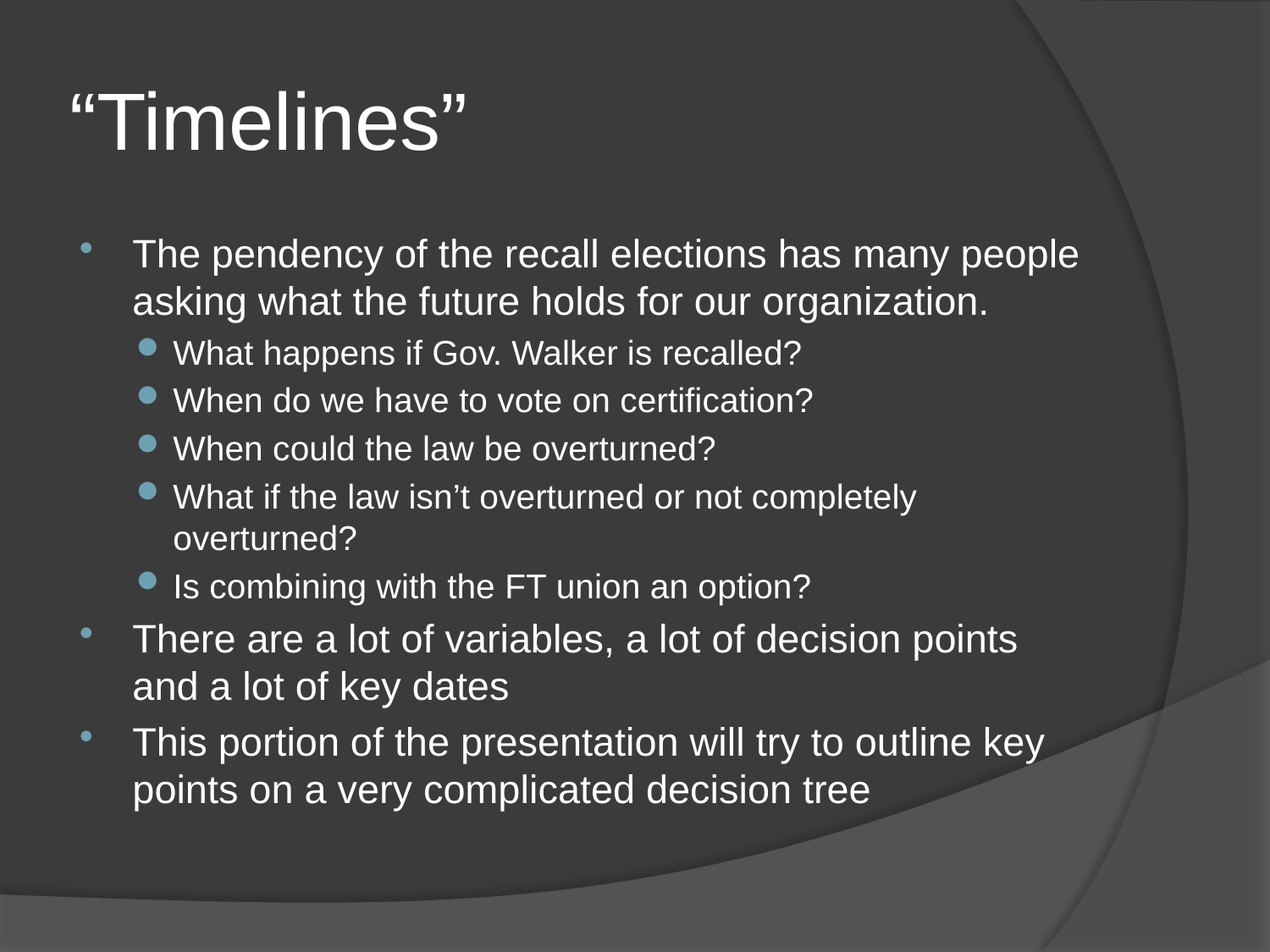

# “Timelines”
The pendency of the recall elections has many people asking what the future holds for our organization.
What happens if Gov. Walker is recalled?
When do we have to vote on certification?
When could the law be overturned?
What if the law isn’t overturned or not completely overturned?
Is combining with the FT union an option?
There are a lot of variables, a lot of decision points and a lot of key dates
This portion of the presentation will try to outline key points on a very complicated decision tree